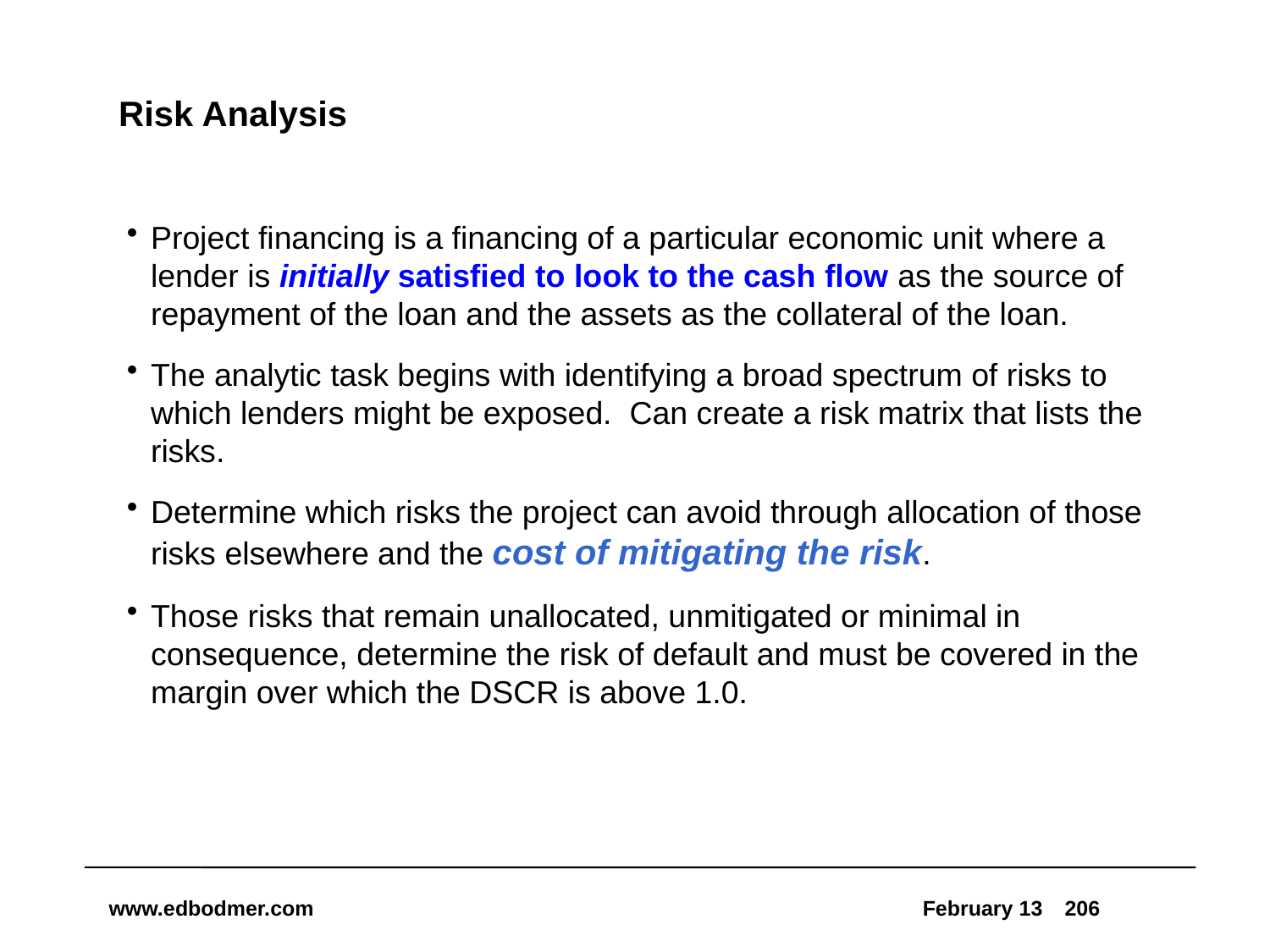

# Risk Analysis
Project financing is a financing of a particular economic unit where a lender is initially satisfied to look to the cash flow as the source of repayment of the loan and the assets as the collateral of the loan.
The analytic task begins with identifying a broad spectrum of risks to which lenders might be exposed.  Can create a risk matrix that lists the risks.
Determine which risks the project can avoid through allocation of those risks elsewhere and the cost of mitigating the risk.
Those risks that remain unallocated, unmitigated or minimal in consequence, determine the risk of default and must be covered in the margin over which the DSCR is above 1.0.